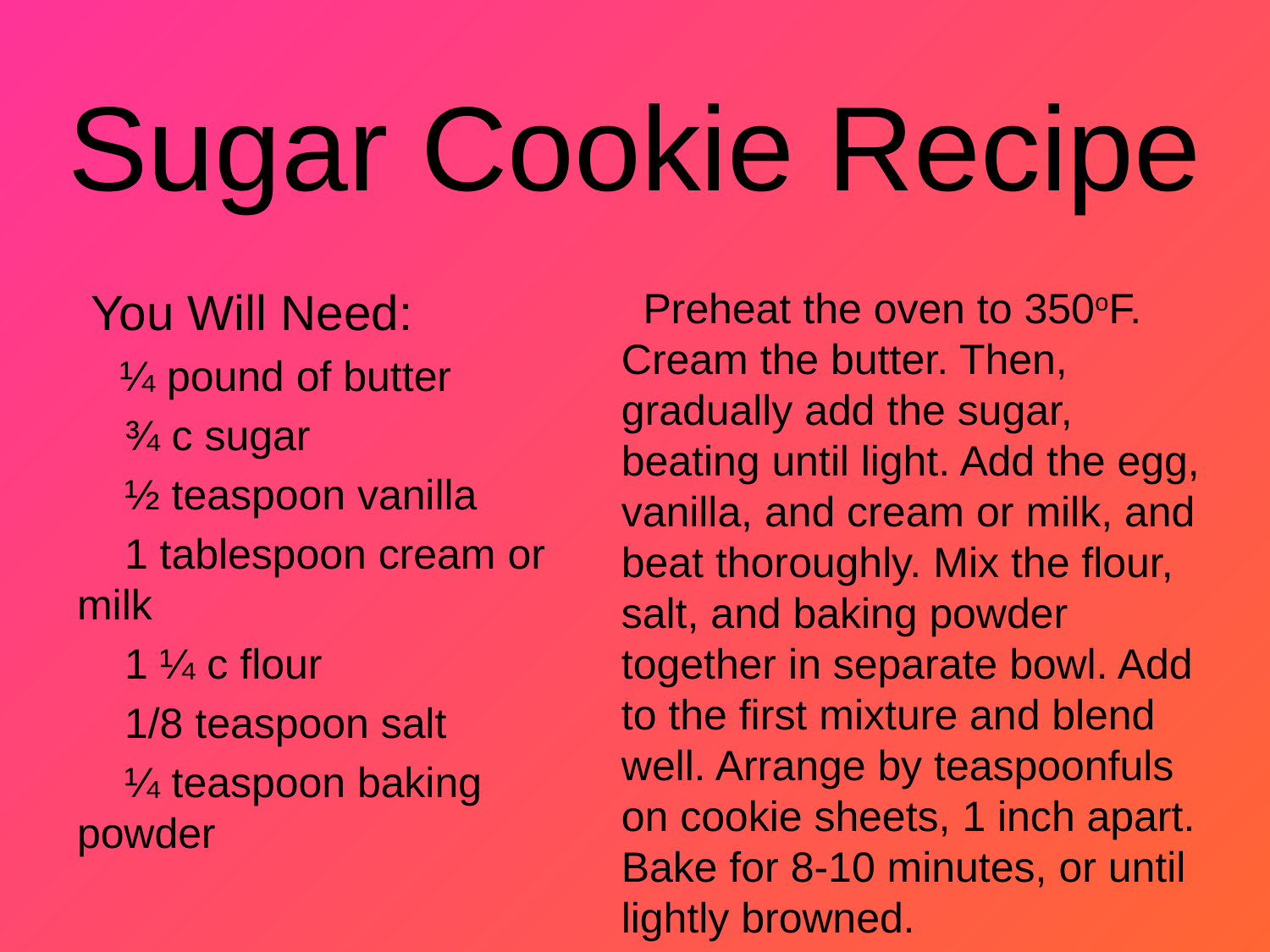

# Sugar Cookie Recipe
 You Will Need:
    ¼ pound of butter
    ¾ c sugar
    ½ teaspoon vanilla
    1 tablespoon cream or milk
    1 ¼ c flour
    1/8 teaspoon salt
    ¼ teaspoon baking powder

   Preheat the oven to 350oF. Cream the butter. Then, gradually add the sugar, beating until light. Add the egg, vanilla, and cream or milk, and beat thoroughly. Mix the flour, salt, and baking powder together in separate bowl. Add to the first mixture and blend well. Arrange by teaspoonfuls on cookie sheets, 1 inch apart. Bake for 8-10 minutes, or until lightly browned.